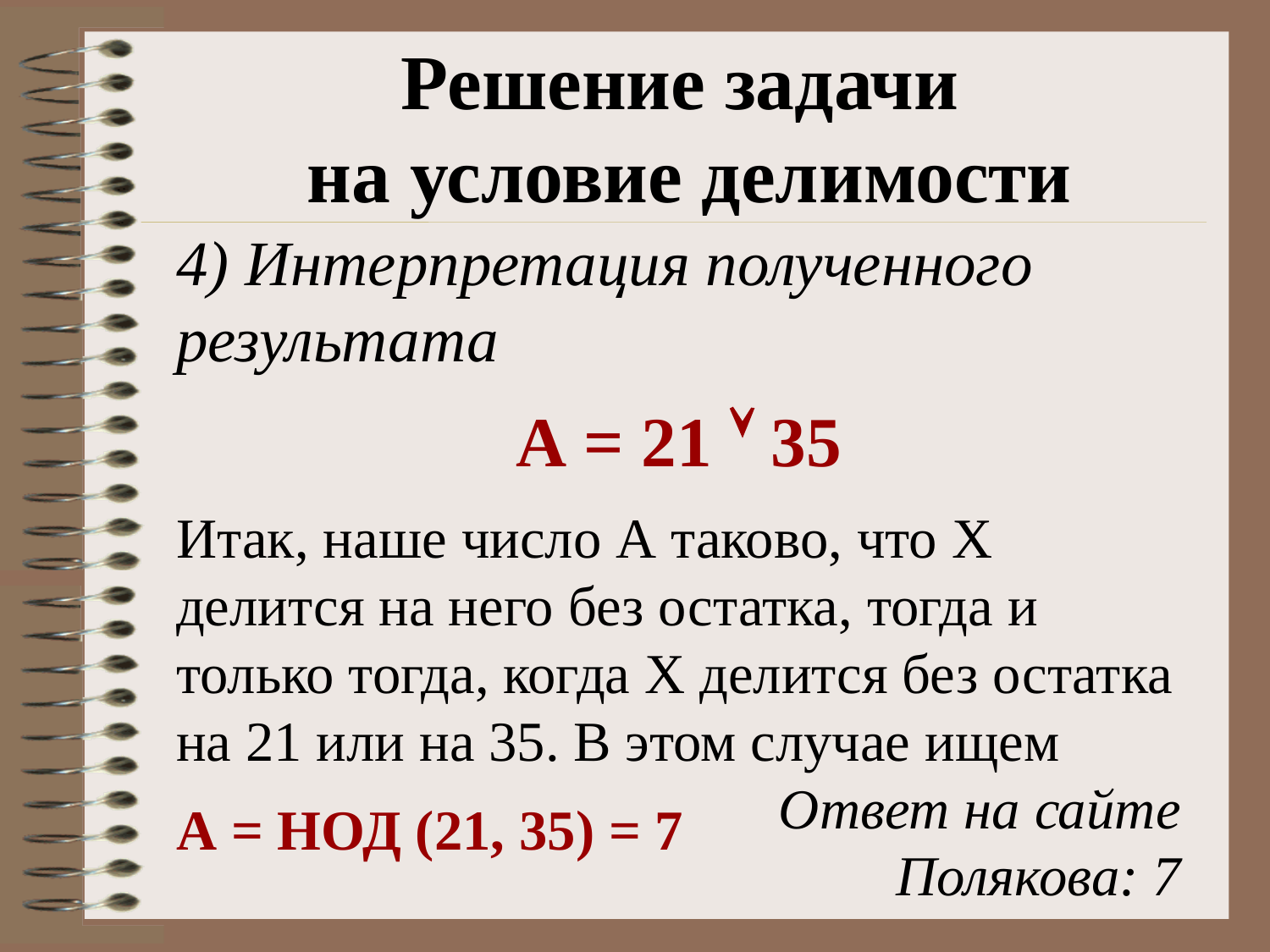

Решение задачи
на условие делимости
4) Интерпретация полученного результата
А = 21 ∨ 35
Итак, наше число А таково, что Х делится на него без остатка, тогда и только тогда, когда Х делится без остатка на 21 или на 35. В этом случае ищем
А = НОД (21, 35) = 7
Ответ на сайте Полякова: 7